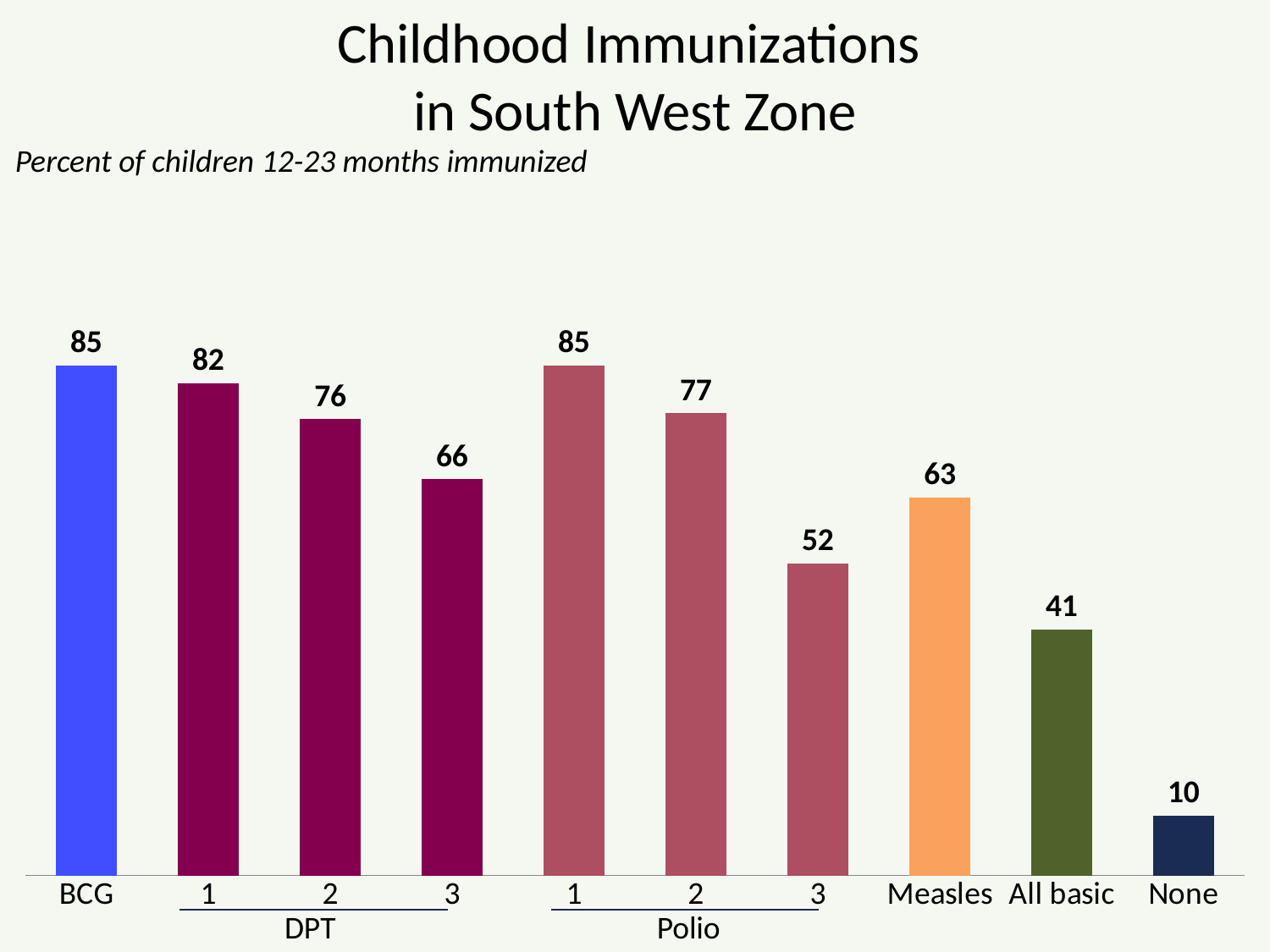

# Childhood Immunizations in South West Zone
Percent of children 12-23 months immunized

### Chart

| Category | Series 1 |
|---|---|
| BCG | 85.0 |
| 1 | 82.0 |
| 2 | 76.0 |
| 3 | 66.0 |
| 1 | 85.0 |
| 2 | 77.0 |
| 3 | 52.0 |
| Measles | 63.0 |
| All basic | 41.0 |
| None | 10.0 |
Polio
DPT